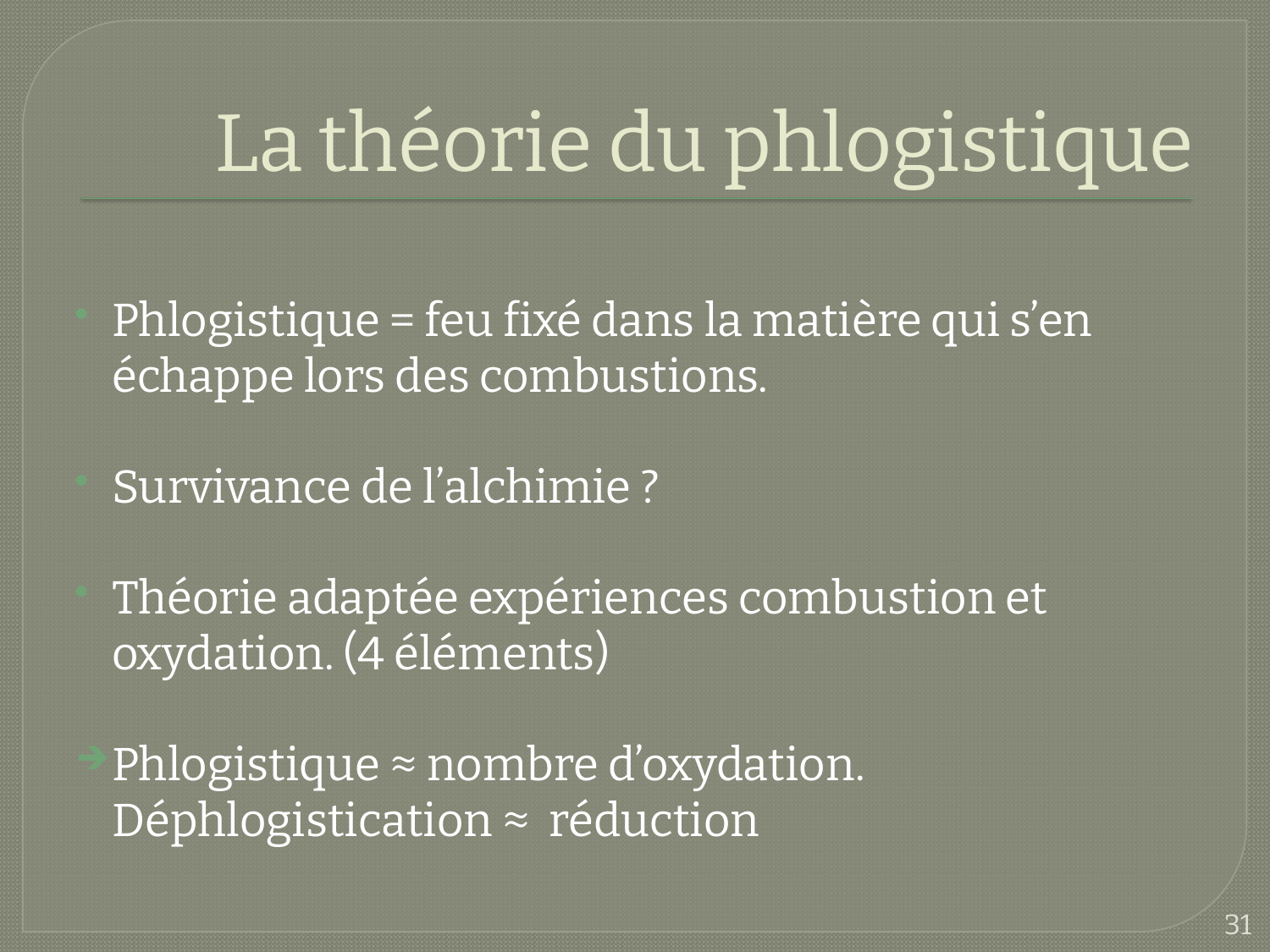

# La théorie du phlogistique

Phlogistique = feu fixé dans la matière qui s’en échappe lors des combustions.

Survivance de l’alchimie ?

Théorie adaptée expériences combustion et oxydation. (4 éléments)

Phlogistique ≈ nombre d’oxydation. Déphlogistication ≈  réduction

31